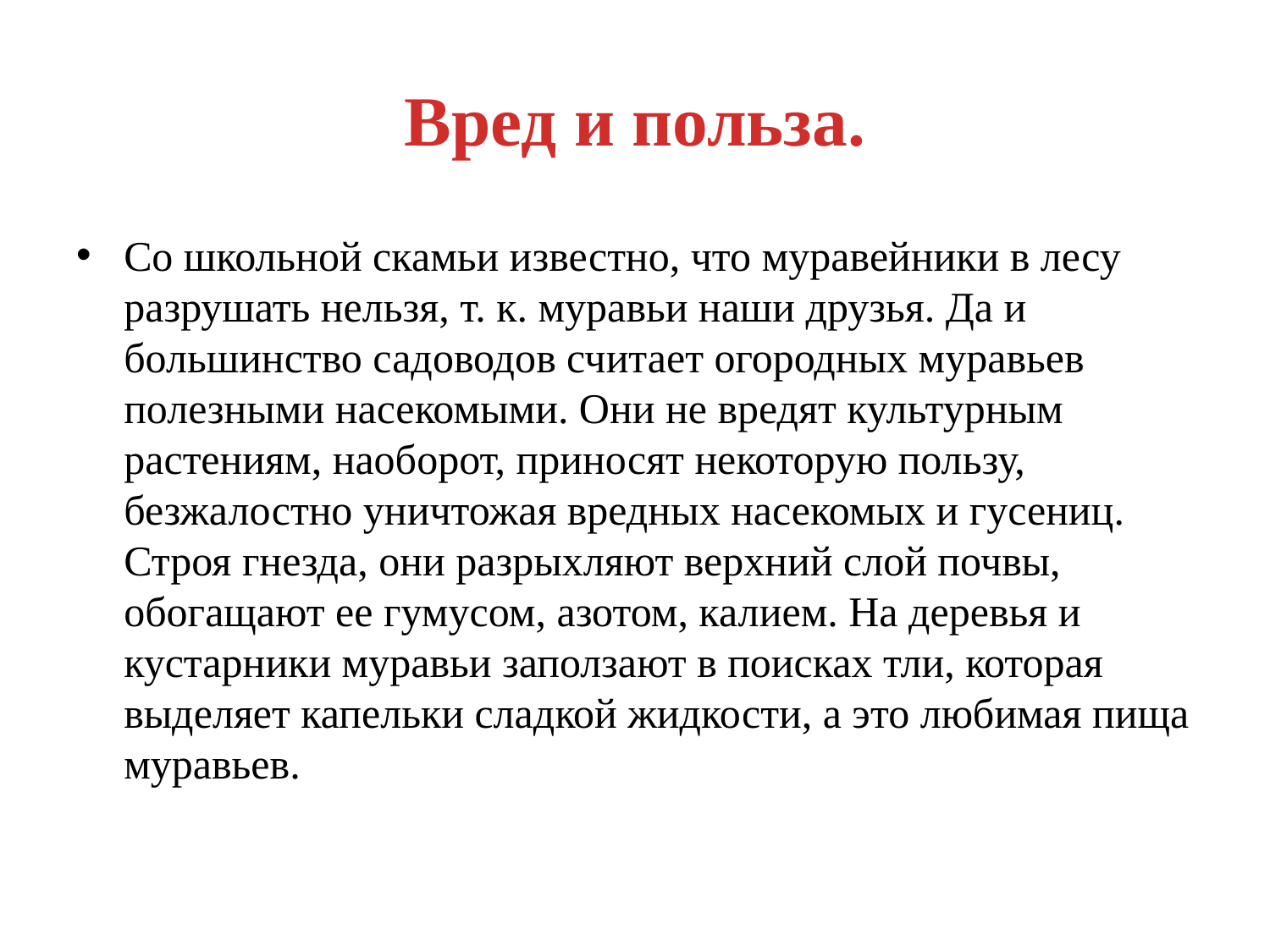

# Вред и польза.
Со школьной скамьи известно, что муравейники в лесу разрушать нельзя, т. к. муравьи наши друзья. Да и большинство садоводов считает огородных муравьев полезными насекомыми. Они не вредят культурным растениям, наоборот, приносят некоторую пользу, безжалостно уничтожая вредных насекомых и гусениц. Строя гнезда, они разрыхляют верхний слой почвы, обогащают ее гумусом, азотом, калием. На деревья и кустарники муравьи заползают в поисках тли, которая выделяет капельки сладкой жидкости, а это любимая пища муравьев.